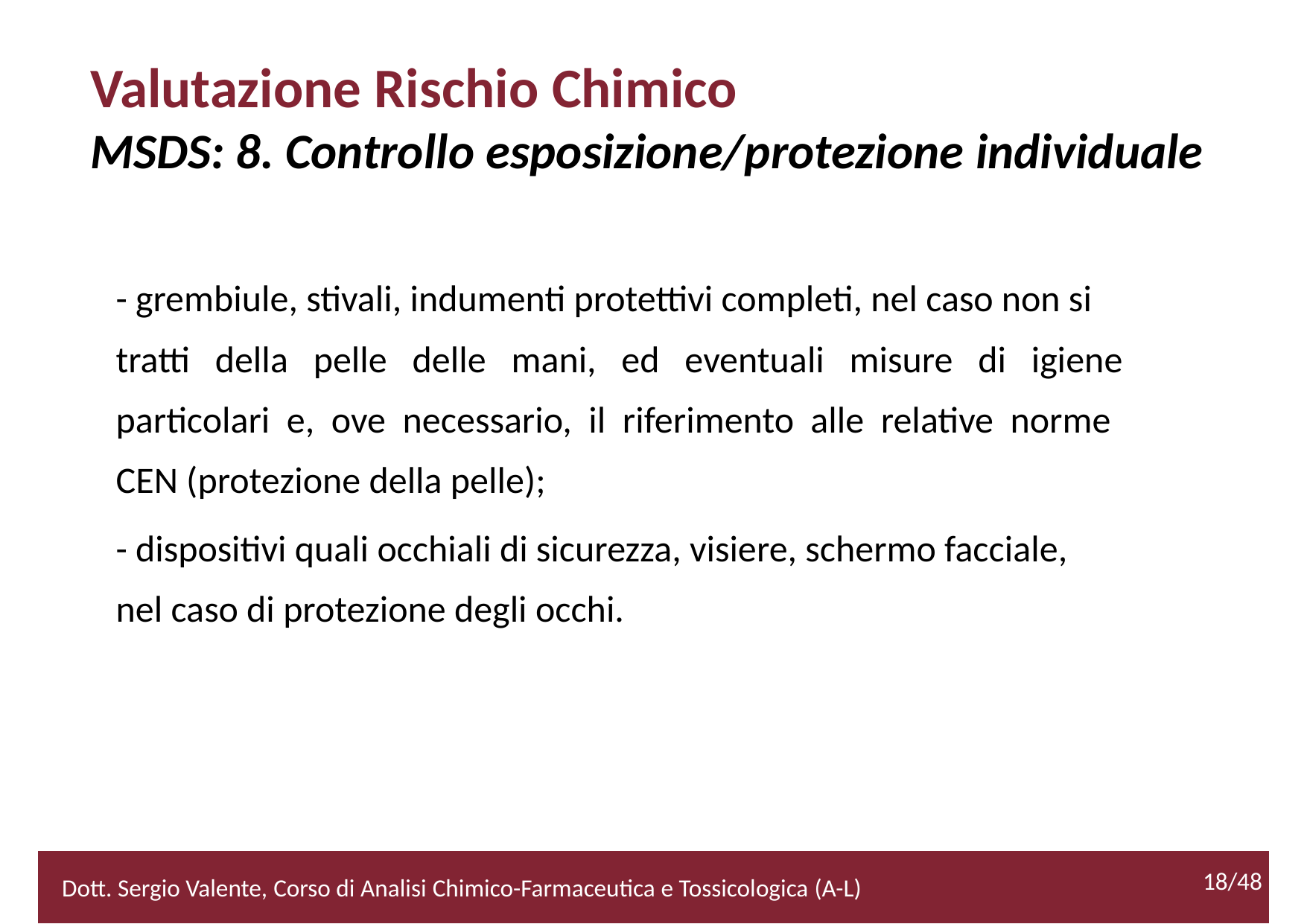

Valutazione Rischio Chimico
MSDS: 8. Controllo esposizione/protezione individuale
- grembiule, stivali, indumenti protettivi completi, nel caso non si

tratti   della   pelle   delle   mani,   ed   eventuali   misure   di   igiene

particolari  e,  ove  necessario,  il  riferimento  alle  relative  norme

CEN (protezione della pelle);

- dispositivi quali occhiali di sicurezza, visiere, schermo facciale,

nel caso di protezione degli occhi.

18/48
2/52
Dott. Sergio Valente, Corso di Analisi Chimico-Farmaceutica e Tossicologica (A-L)